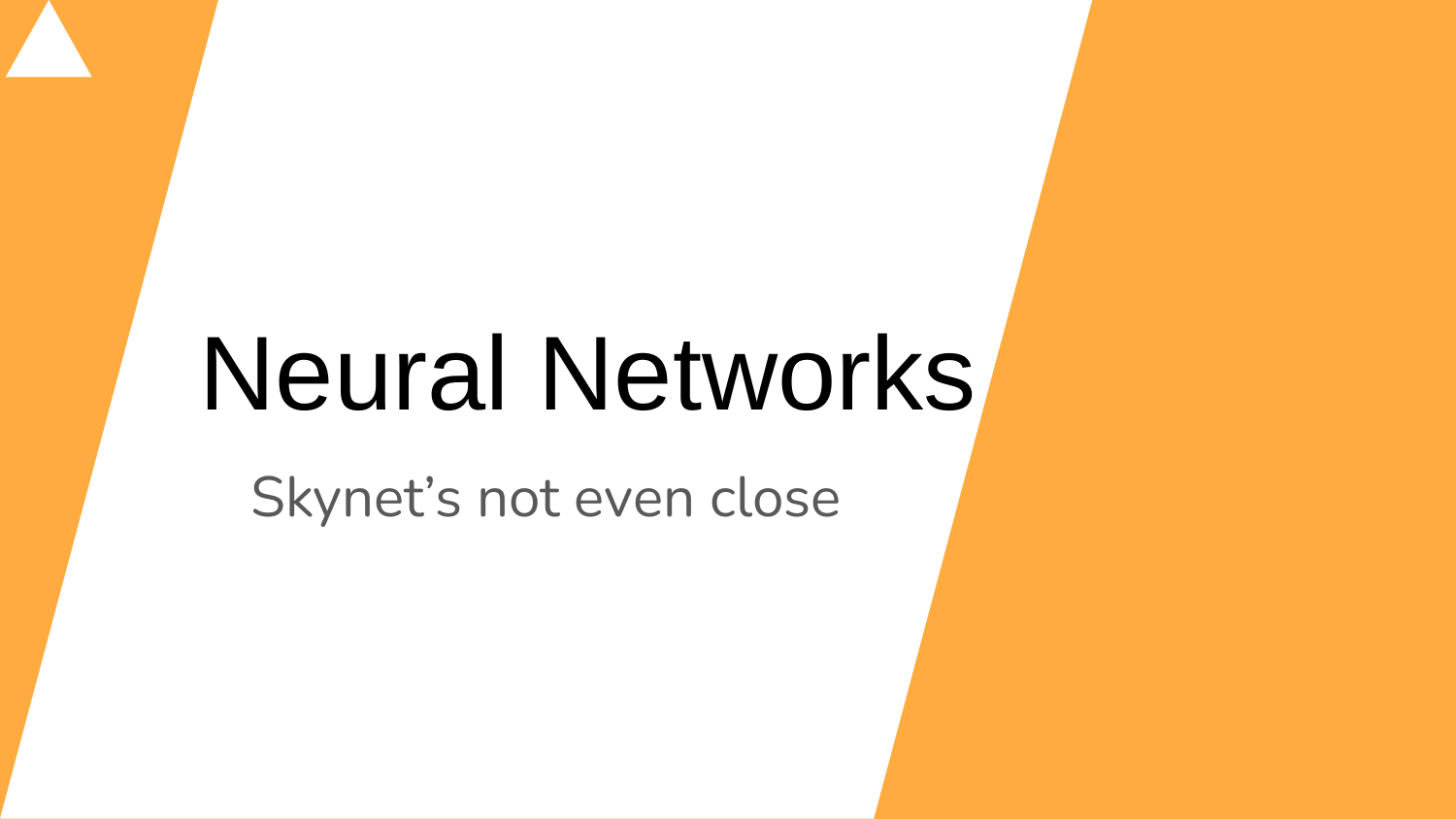

# Neural Networks
Skynet’s not even close